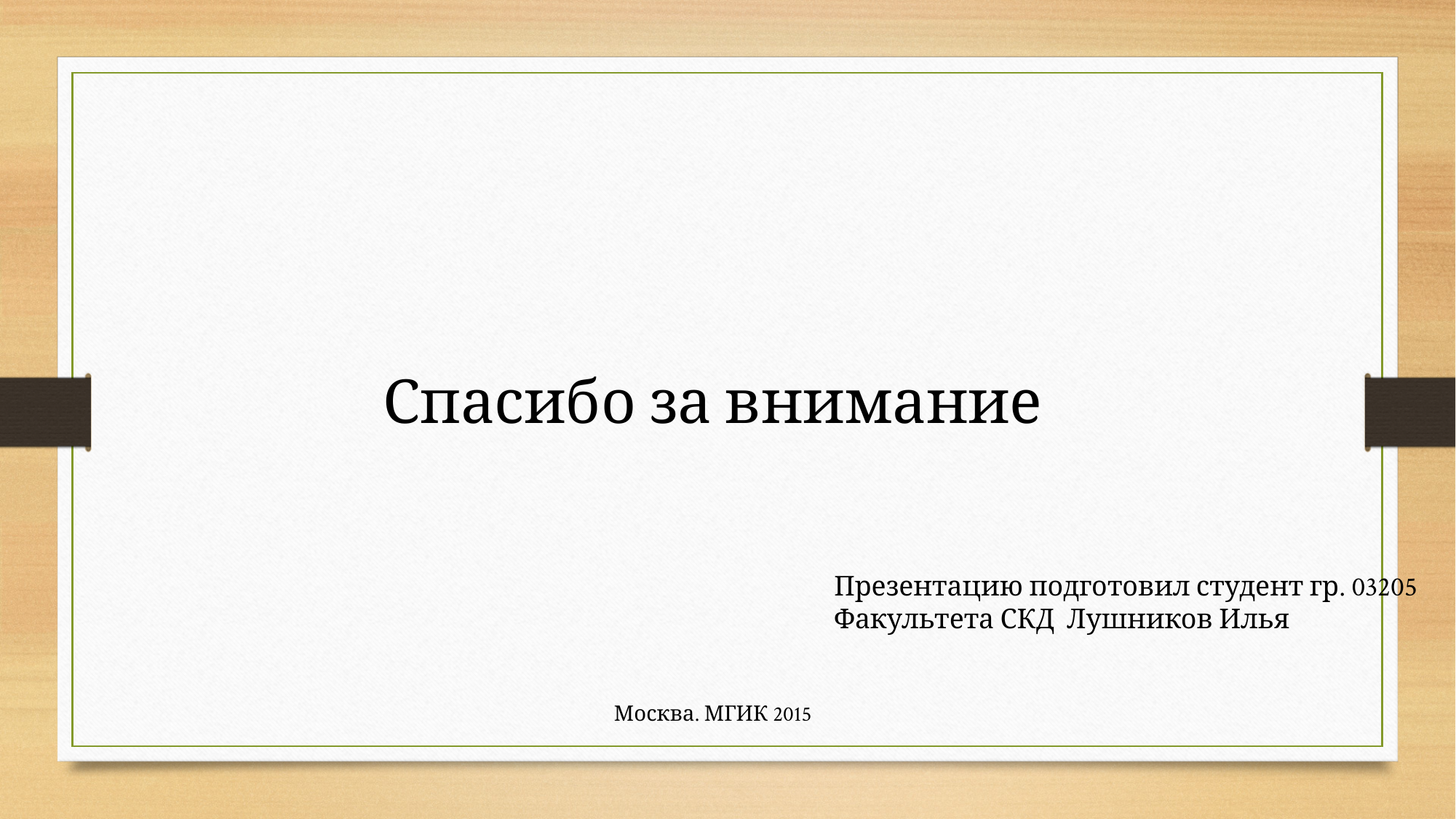

Спасибо за внимание
Презентацию подготовил студент гр. 03205
Факультета СКД  Лушников Илья
Москва. МГИК 2015